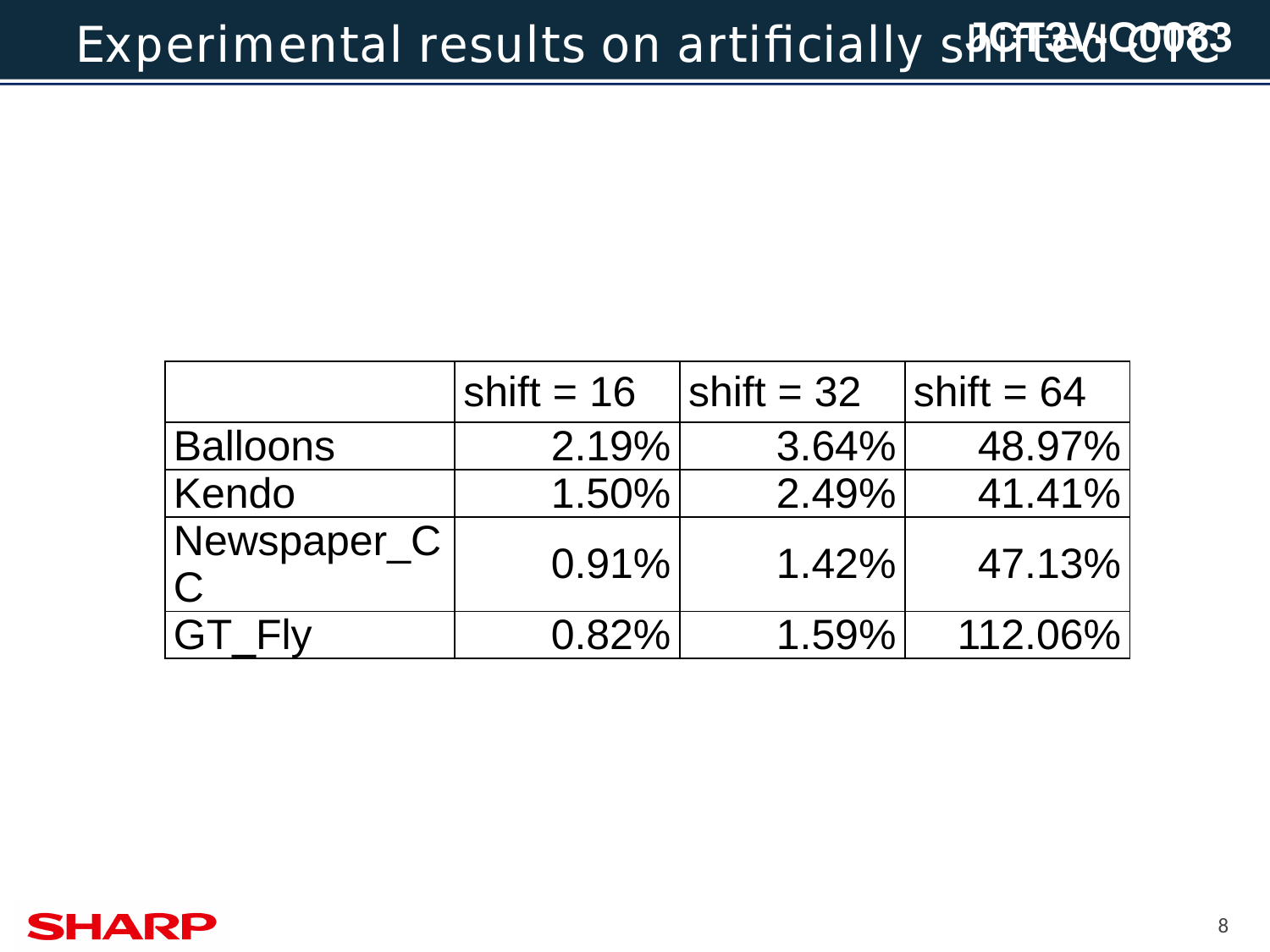

# Experimental results on artificially shifted CTC
|  | shift = 16 | shift = 32 | shift = 64 |
| --- | --- | --- | --- |
| Balloons | 2.19% | 3.64% | 48.97% |
| Kendo | 1.50% | 2.49% | 41.41% |
| Newspaper\_CC | 0.91% | 1.42% | 47.13% |
| GT\_Fly | 0.82% | 1.59% | 112.06% |
8